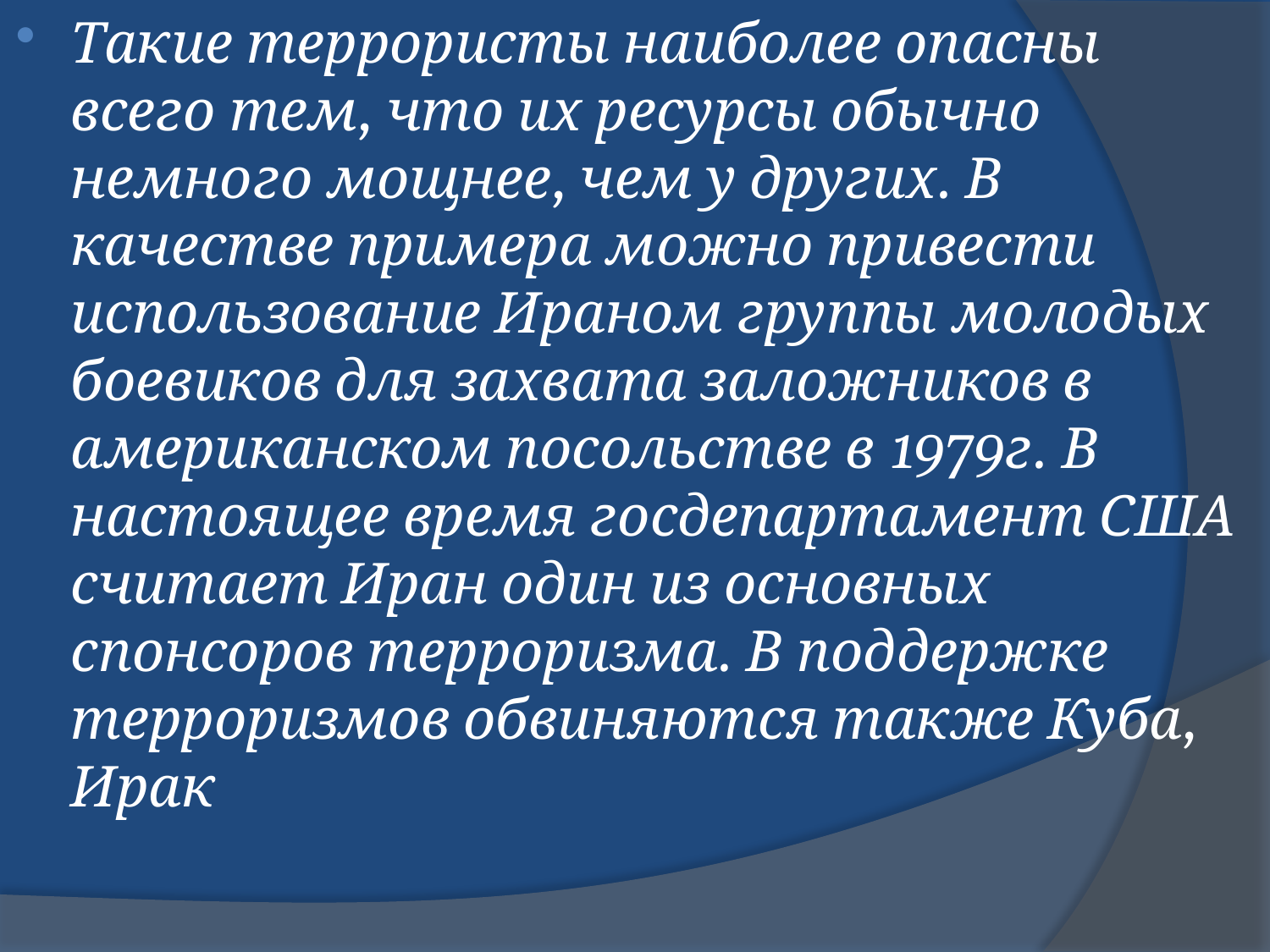

Такие террористы наиболее опасны всего тем, что их ресурсы обычно немного мощнее, чем у других. В качестве примера можно привести использование Ираном группы молодых боевиков для захвата заложников в американском посольстве в 1979г. В настоящее время госдепартамент США считает Иран один из основных спонсоров терроризма. В поддержке терроризмов обвиняются также Куба, Ирак